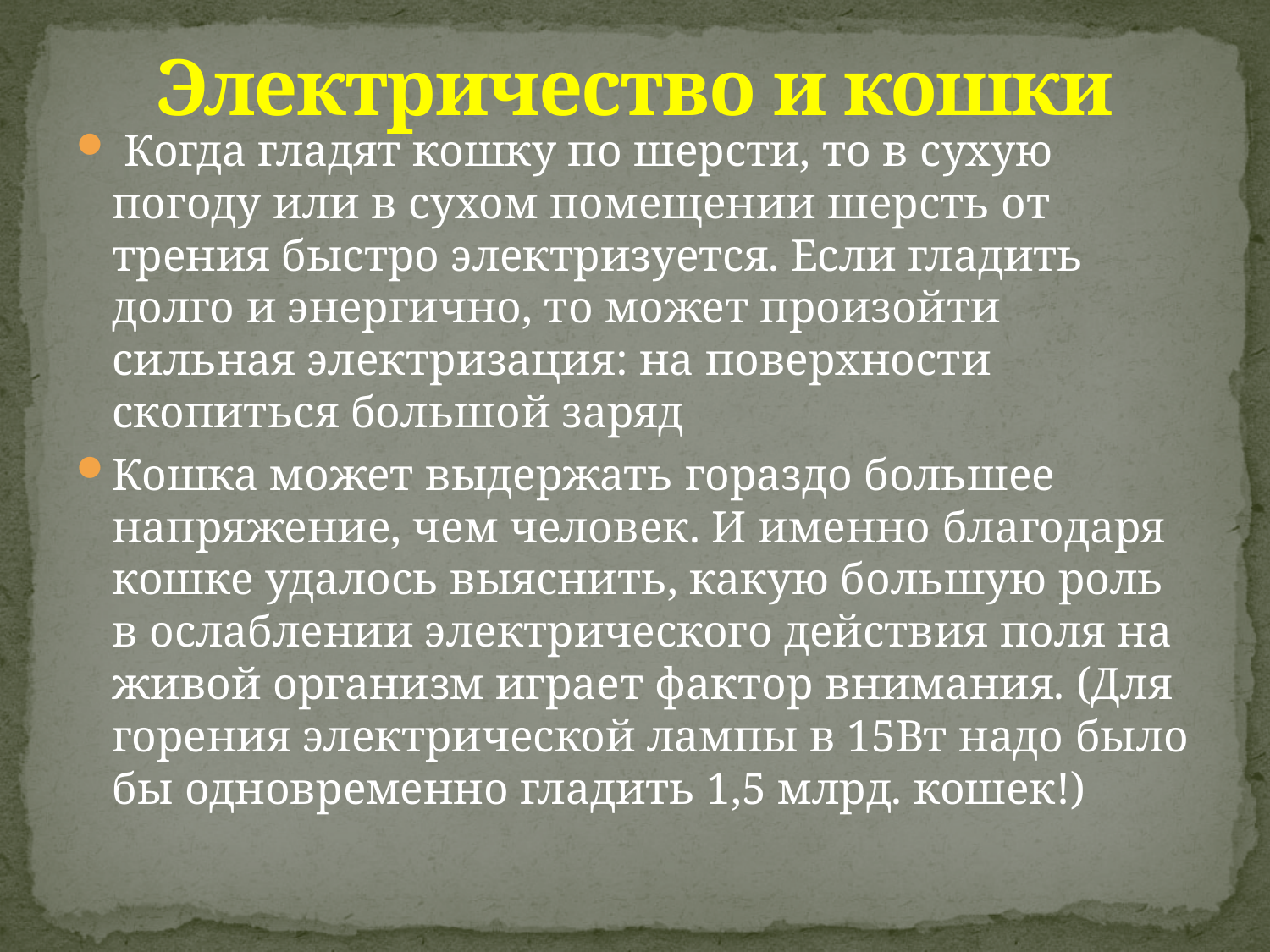

# Электричество и кошки
 Когда гладят кошку по шерсти, то в сухую погоду или в сухом помещении шерсть от трения быстро электризуется. Если гладить долго и энергично, то может произойти сильная электризация: на поверхности скопиться большой заряд
Кошка может выдержать гораздо большее напряжение, чем человек. И именно благодаря кошке удалось выяснить, какую большую роль в ослаблении электрического действия поля на живой организм играет фактор внимания. (Для горения электрической лампы в 15Вт надо было бы одновременно гладить 1,5 млрд. кошек!)